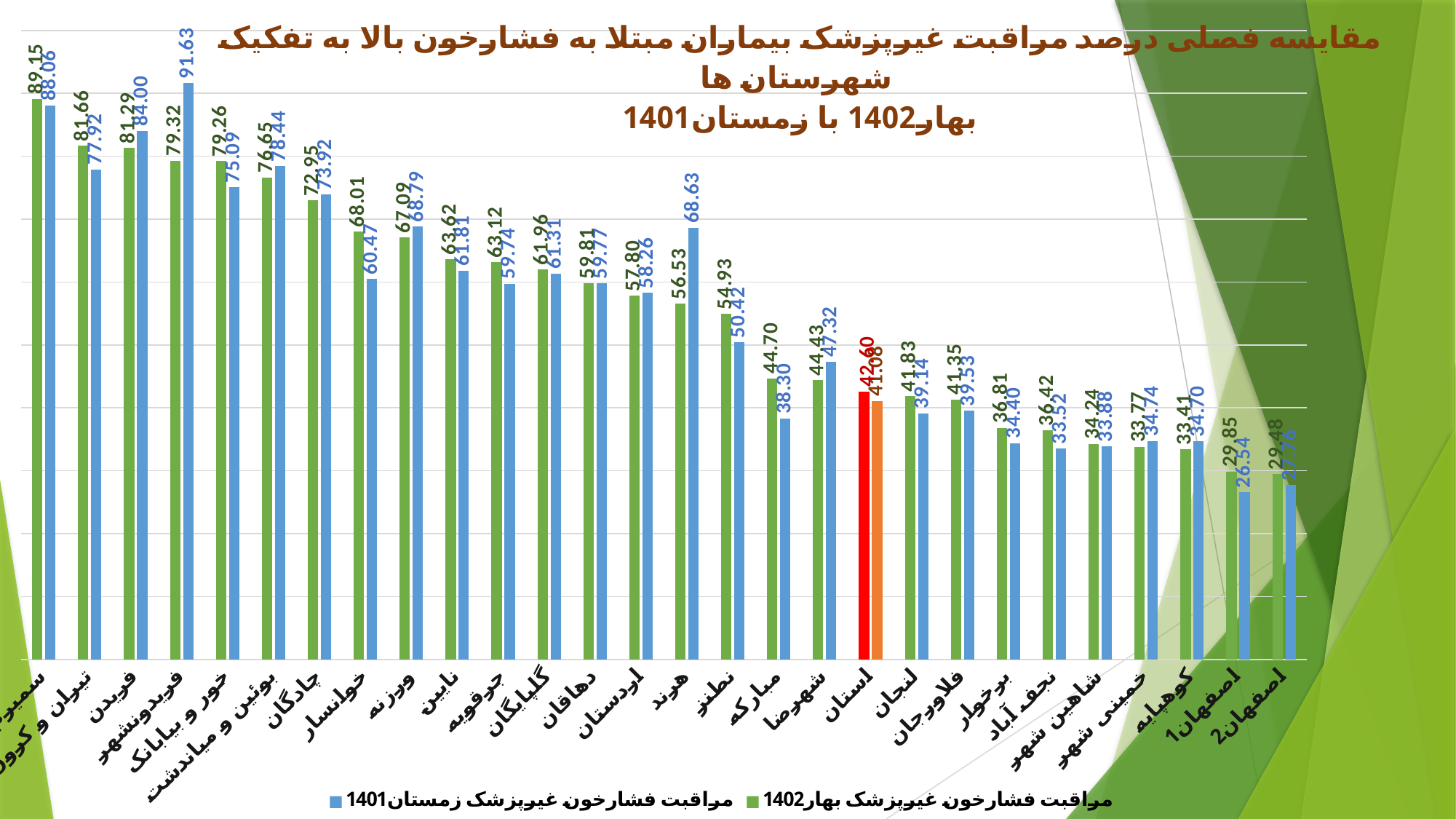

### Chart: مقایسه فصلی درصد مراقبت غیرپزشک بیماران مبتلا به فشارخون بالا به تفکیک شهرستان ها
بهار1402 با زمستان1401

| Category | مراقبت فشارخون غیرپزشک زمستان1401 | مراقبت فشارخون غیرپزشک بهار1402 |
|---|---|---|
| اصفهان2 | 27.758719268153232 | 29.47659574468085 |
| اصفهان1 | 26.54328629198647 | 29.846496904055584 |
| کوهپایه | 34.70394736842105 | 33.41453511977264 |
| خمینی شهر | 34.744447892193804 | 33.77253814147018 |
| شاهین شهر | 33.87927618544445 | 34.23696072118481 |
| نجف آباد | 33.521062445298526 | 36.42499536436121 |
| برخوار | 34.40007734699797 | 36.81334212757938 |
| فلاورجان | 39.5321351428455 | 41.35140522224437 |
| لنجان | 39.1412459482261 | 41.83063566162035 |
| استان | 41.082406926187424 | 42.60104091056508 |
| شهرضا | 47.322709163346616 | 44.425425970590524 |
| مبارکه | 38.29530848329049 | 44.70038787303095 |
| نطنز | 50.4162219850587 | 54.92730210016155 |
| هرند | 68.63001745200698 | 56.534695615155385 |
| اردستان | 58.258963519649285 | 57.80070845525951 |
| دهاقان | 59.77433744424035 | 59.809474768280126 |
| گلپایگان | 61.306938693061305 | 61.962822306616026 |
| جرقویه | 59.73998741874607 | 63.124226165910024 |
| نایین | 61.81075561606535 | 63.61822414366478 |
| ورزنه | 68.79456706281833 | 67.09243697478992 |
| خوانسار | 60.47482389773023 | 68.012185833968 |
| چادگان | 73.92283863700366 | 72.94857768052516 |
| بوئین و میاندشت | 78.43511450381679 | 76.64990571967316 |
| خور و بیابانک | 75.0875963559916 | 79.25824175824175 |
| فریدونشهر | 91.63359788359789 | 79.3159083575347 |
| فریدن | 83.99834608228241 | 81.29438019882329 |
| تیران و کرون | 77.92247122955784 | 81.65906750992792 |
| سمیرم | 88.06381721489068 | 89.1529321579149 |